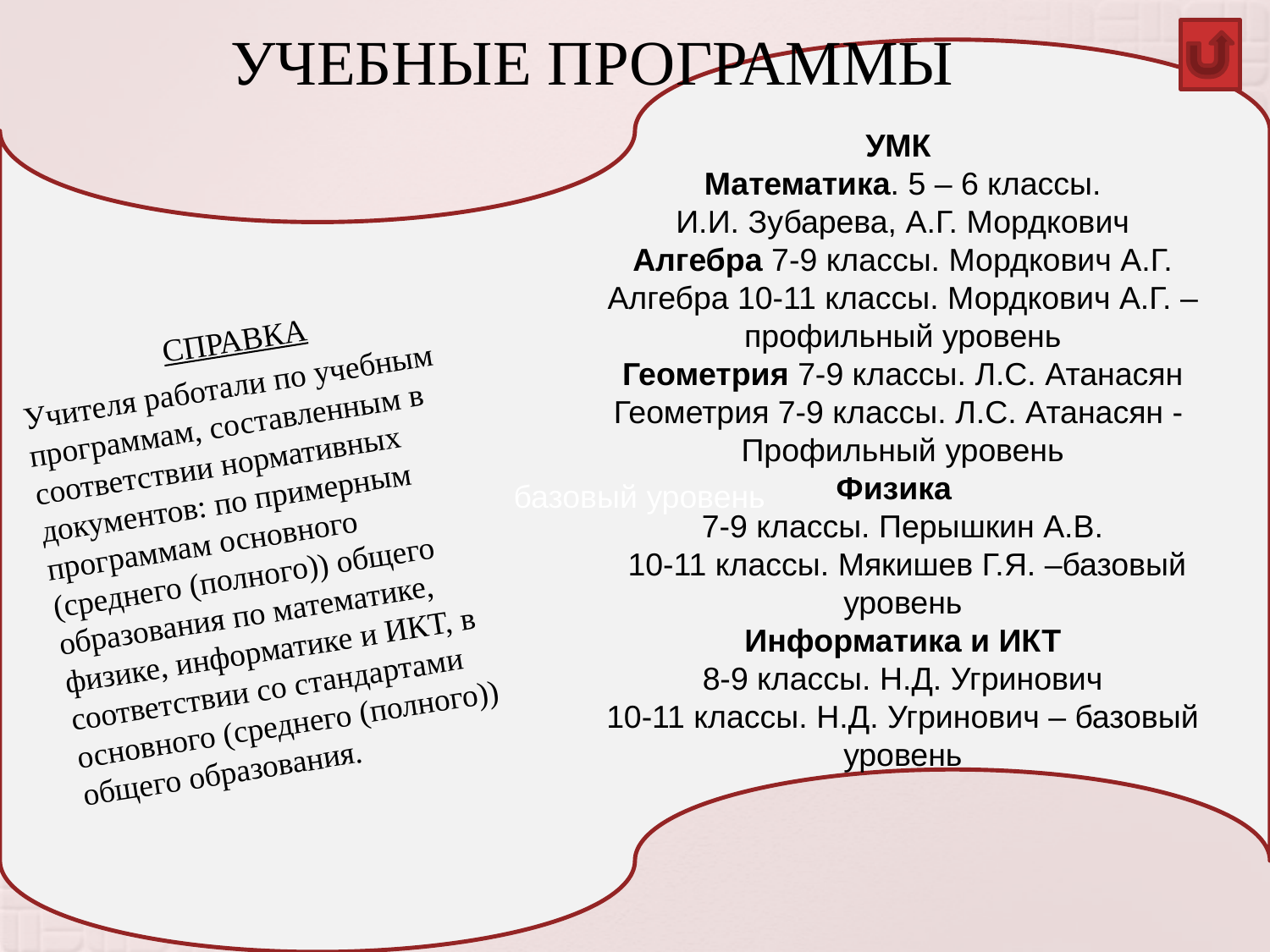

# Учебные программы

 базовый уровень
УМК
Математика. 5 – 6 классы.
И.И. Зубарева, А.Г. Мордкович
Алгебра 7-9 классы. Мордкович А.Г.
Алгебра 10-11 классы. Мордкович А.Г. – профильный уровень
Геометрия 7-9 классы. Л.С. Атанасян
Геометрия 7-9 классы. Л.С. Атанасян -
Профильный уровень
Физика
7-9 классы. Перышкин А.В.
 10-11 классы. Мякишев Г.Я. –базовый уровень
Информатика и ИКТ
8-9 классы. Н.Д. Угринович
10-11 классы. Н.Д. Угринович – базовый уровень

СПРАВКА
Учителя работали по учебным программам, составленным в соответствии нормативных документов: по примерным программам основного (среднего (полного)) общего образования по математике, физике, информатике и ИКТ, в соответствии со стандартами основного (среднего (полного)) общего образования.